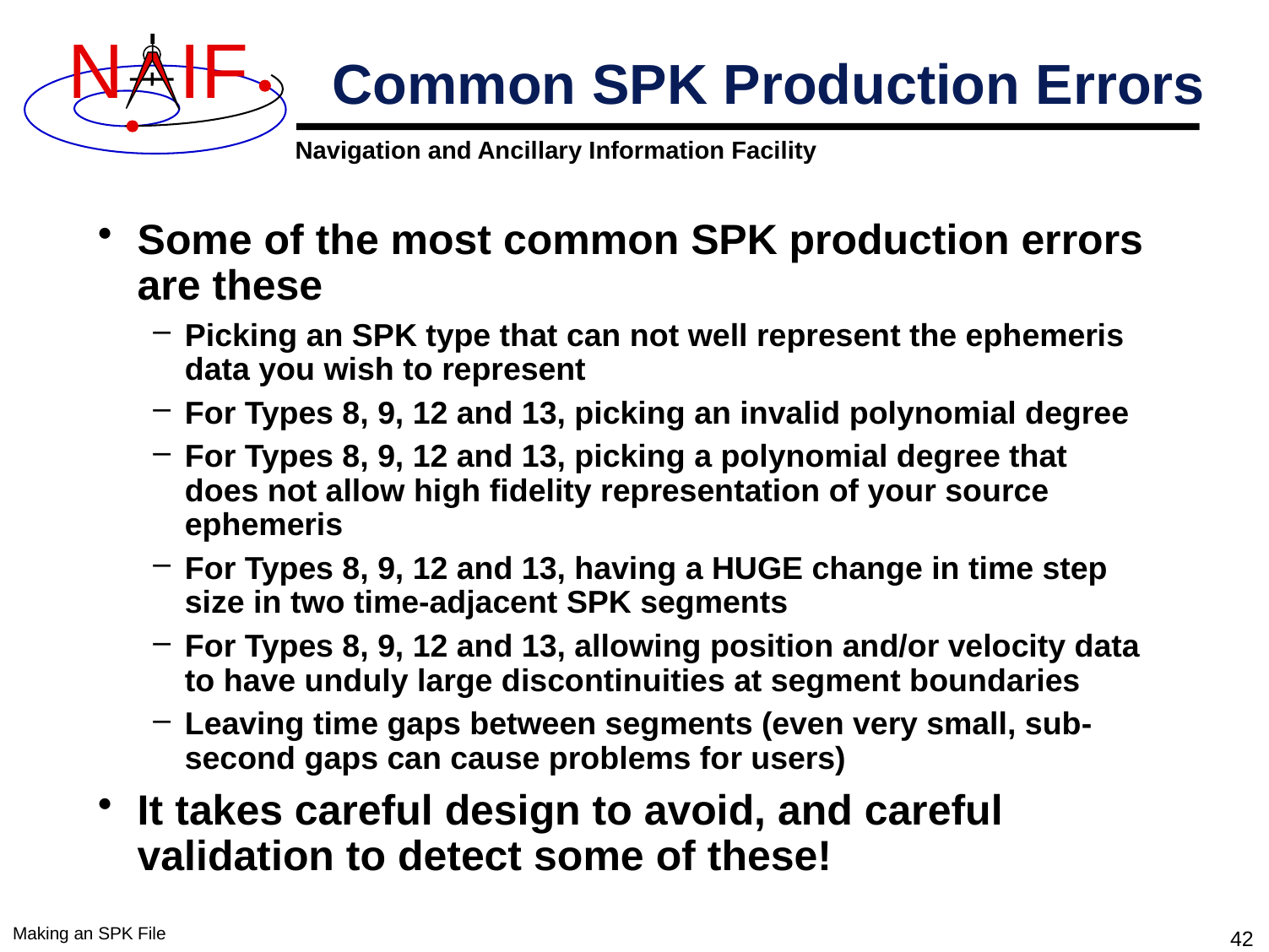

# Common SPK Production Errors
Some of the most common SPK production errors are these
Picking an SPK type that can not well represent the ephemeris data you wish to represent
For Types 8, 9, 12 and 13, picking an invalid polynomial degree
For Types 8, 9, 12 and 13, picking a polynomial degree that does not allow high fidelity representation of your source ephemeris
For Types 8, 9, 12 and 13, having a HUGE change in time step size in two time-adjacent SPK segments
For Types 8, 9, 12 and 13, allowing position and/or velocity data to have unduly large discontinuities at segment boundaries
Leaving time gaps between segments (even very small, sub-second gaps can cause problems for users)
It takes careful design to avoid, and careful validation to detect some of these!

Making an SPK File
42